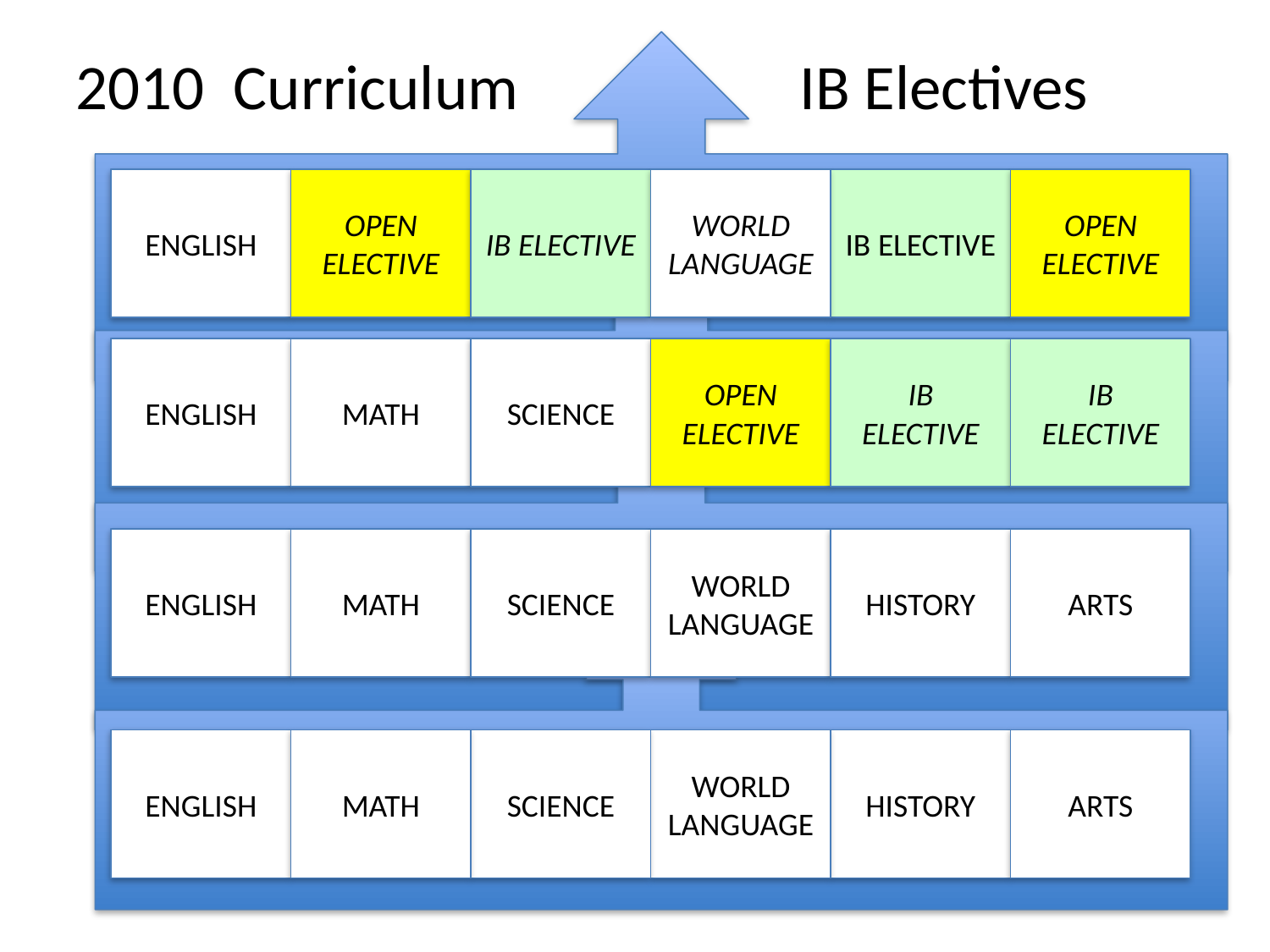

2010  Curriculum
 IB Electives
ENGLISH
OPEN ELECTIVE
IB ELECTIVE
WORLD LANGUAGE
IB ELECTIVE
OPEN ELECTIVE

ENGLISH
MATH
SCIENCE
OPEN ELECTIVE
IB
ELECTIVE
IB
ELECTIVE

ENGLISH
MATH
SCIENCE
WORLD
LANGUAGE
HISTORY
ARTS

ENGLISH
MATH
SCIENCE
WORLD
LANGUAGE
HISTORY
ARTS